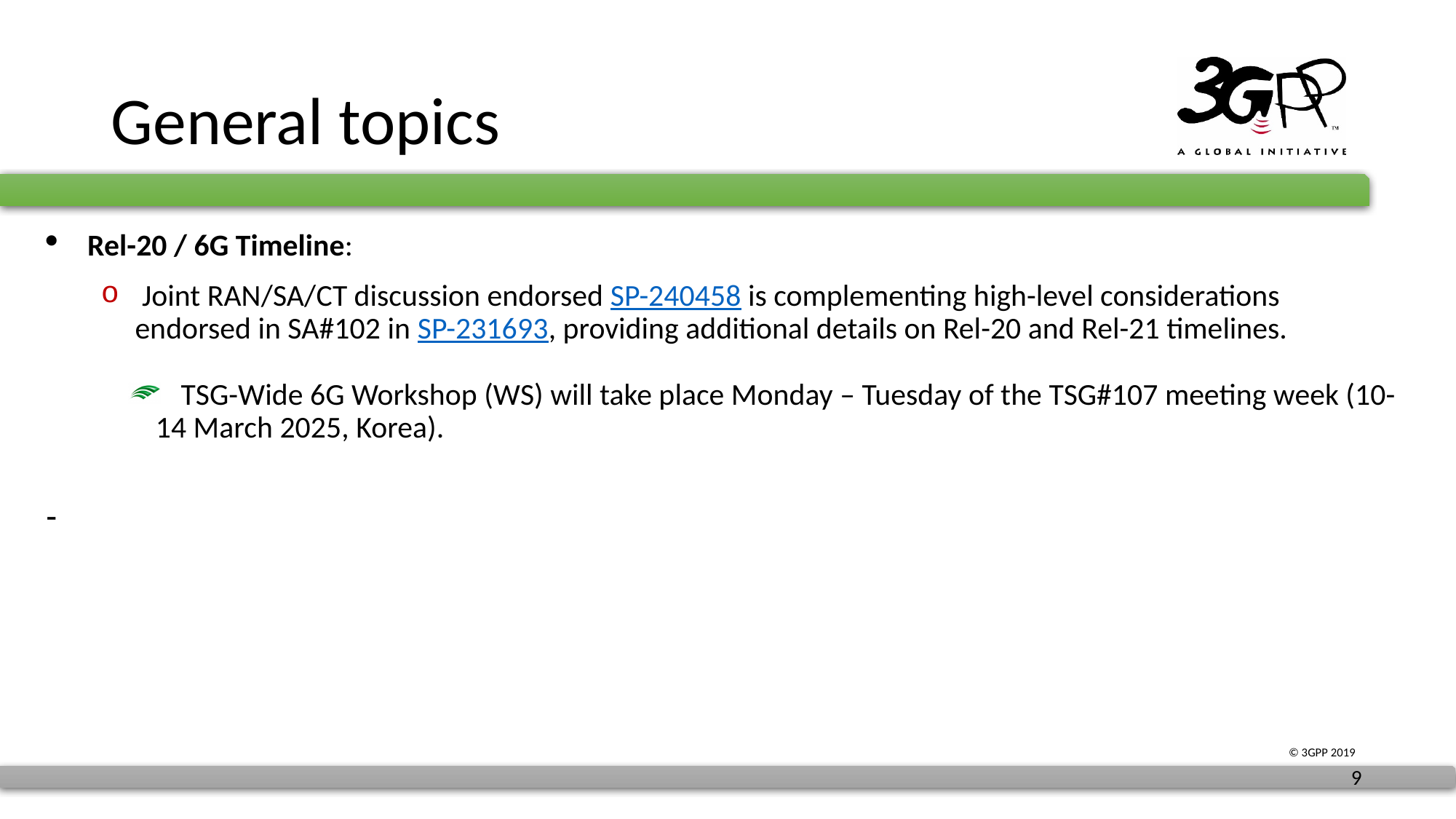

# General topics

Rel-20 / 6G Timeline:
 Joint RAN/SA/CT discussion endorsed SP-240458 is complementing high-level considerations endorsed in SA#102 in SP-231693, providing additional details on Rel-20 and Rel-21 timelines.
   TSG-Wide 6G Workshop (WS) will take place Monday – Tuesday of the TSG#107 meeting week (10-14 March 2025, Korea).